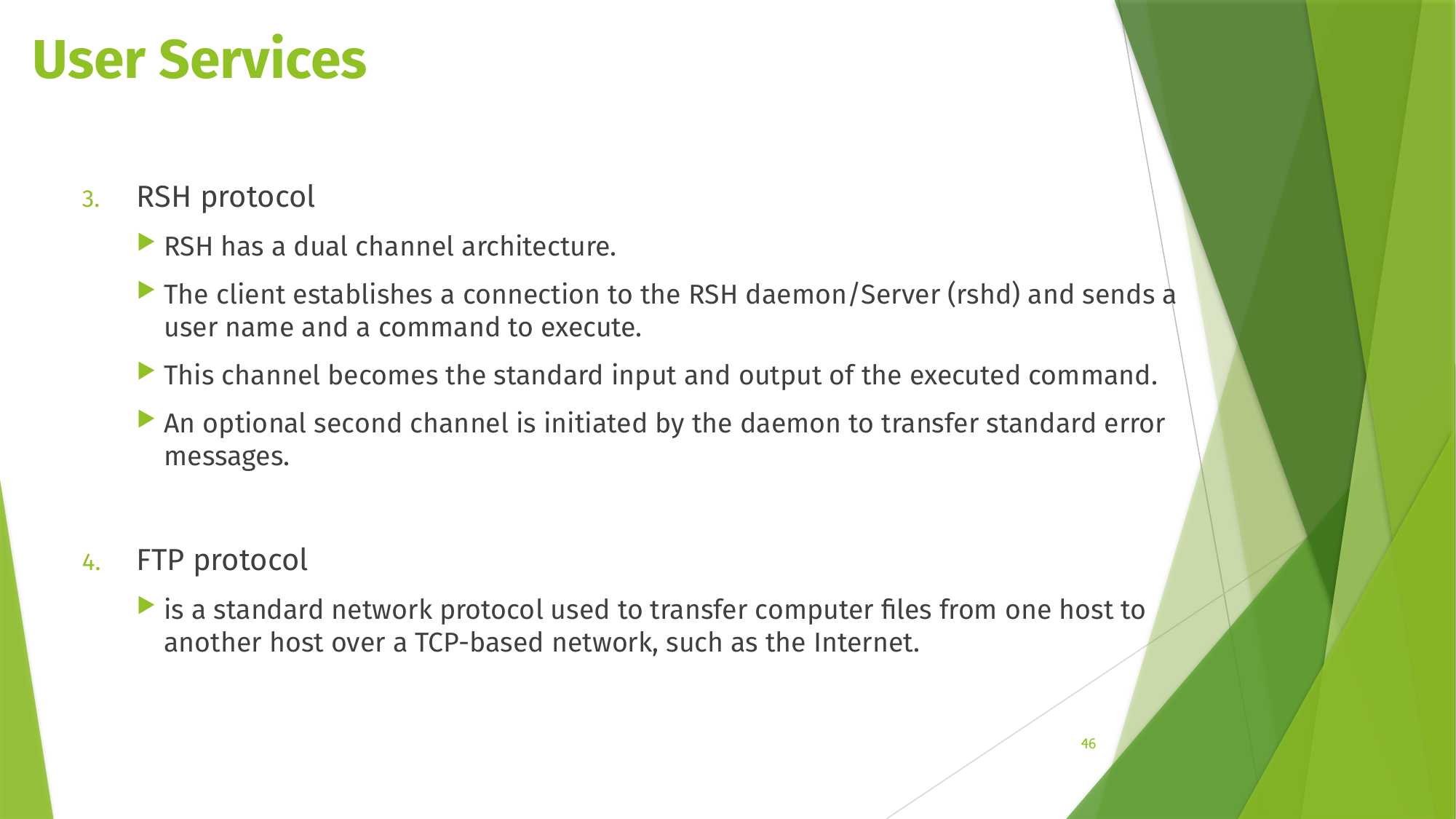

# User Services
RSH protocol
RSH has a dual channel architecture.
The client establishes a connection to the RSH daemon/Server (rshd) and sends a user name and a command to execute.
This channel becomes the standard input and output of the executed command.
An optional second channel is initiated by the daemon to transfer standard error messages.

FTP protocol
is a standard network protocol used to transfer computer files from one host to another host over a TCP-based network, such as the Internet.
46